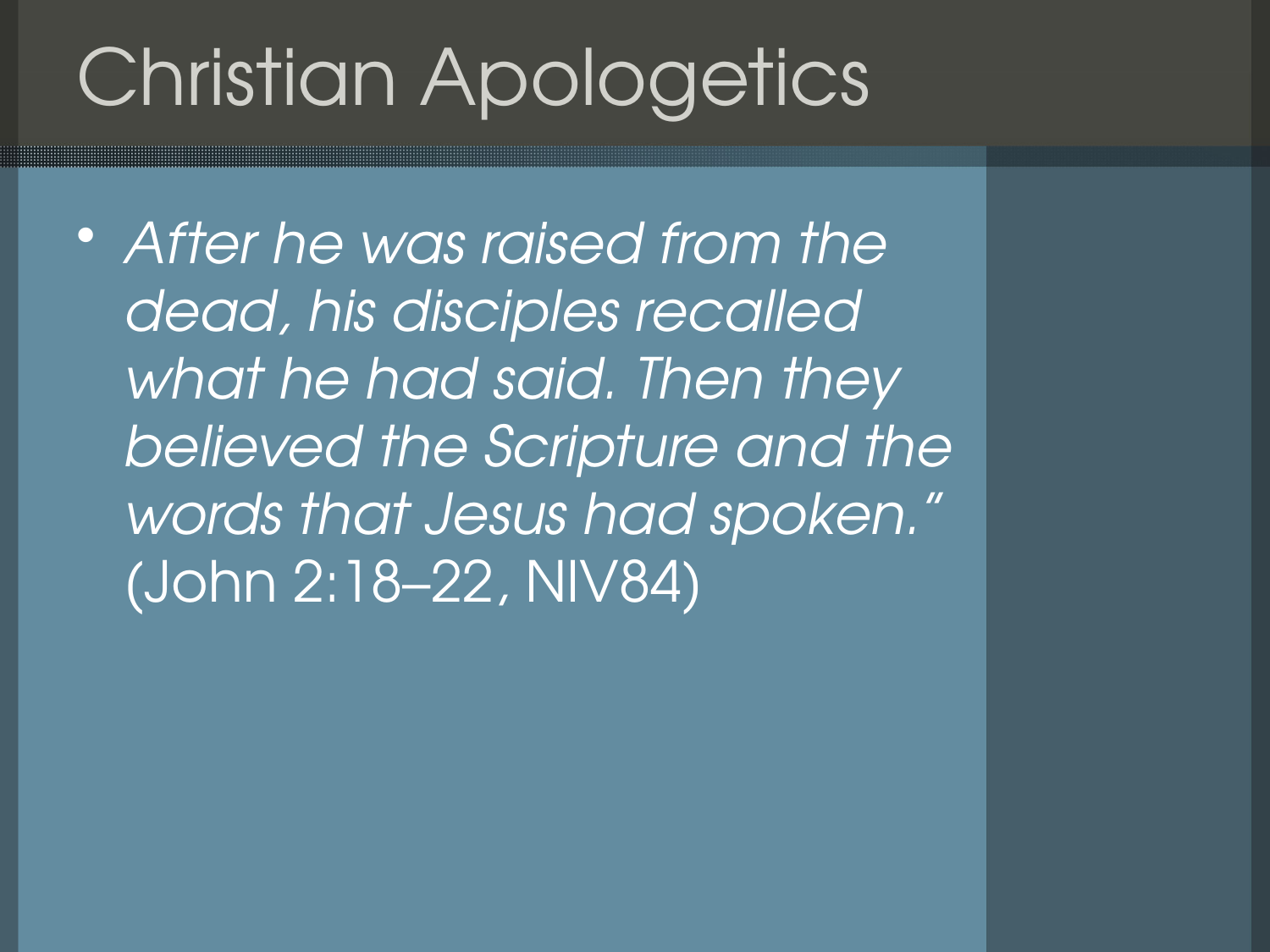

# Christian Apologetics
After he was raised from the dead, his disciples recalled what he had said. Then they believed the Scripture and the words that Jesus had spoken.” (John 2:18–22, NIV84)